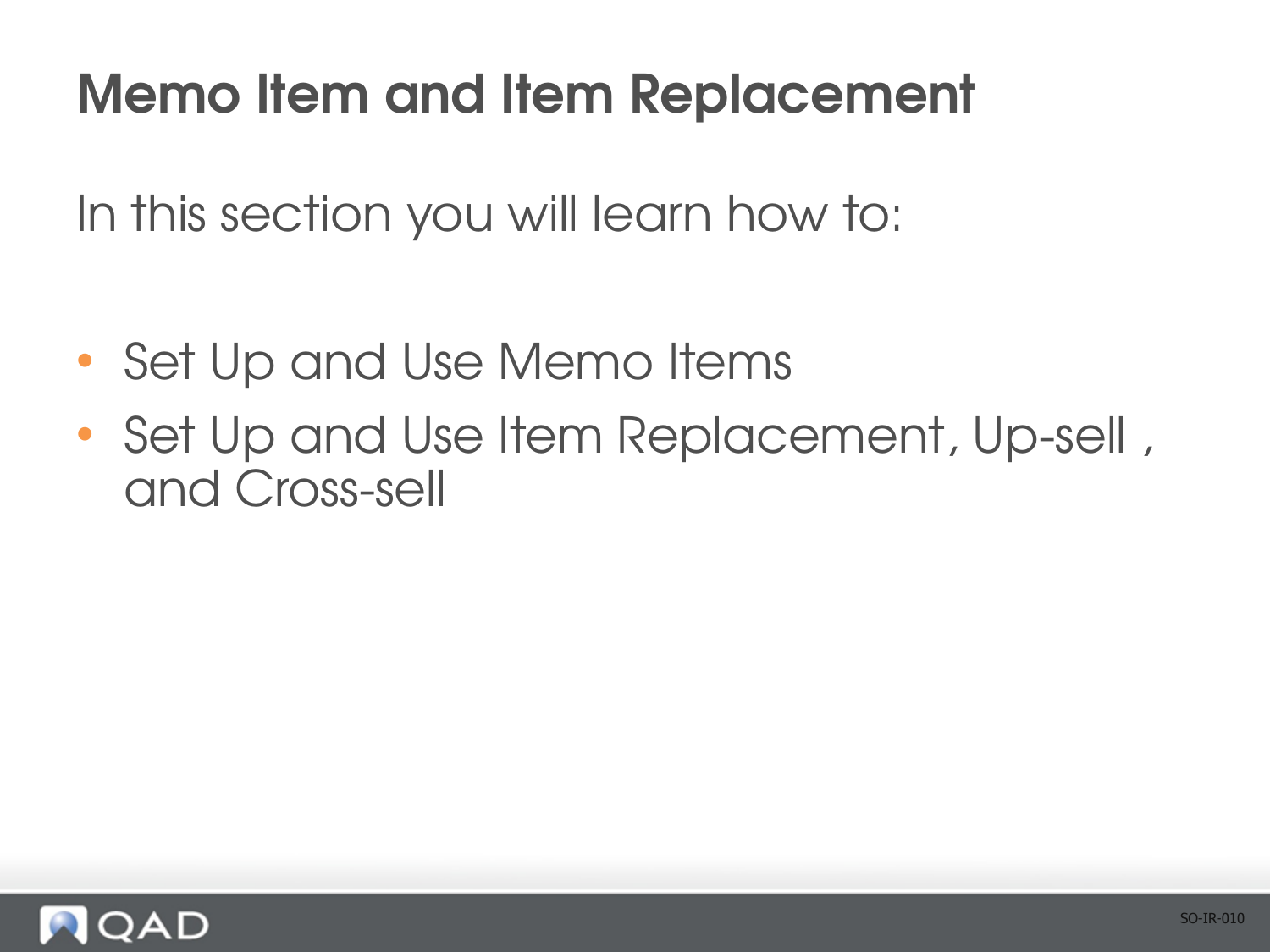

# Memo Item and Item Replacement
In this section you will learn how to:

Set Up and Use Memo Items
Set Up and Use Item Replacement, Up-sell , and Cross-sell

SO-IR-010